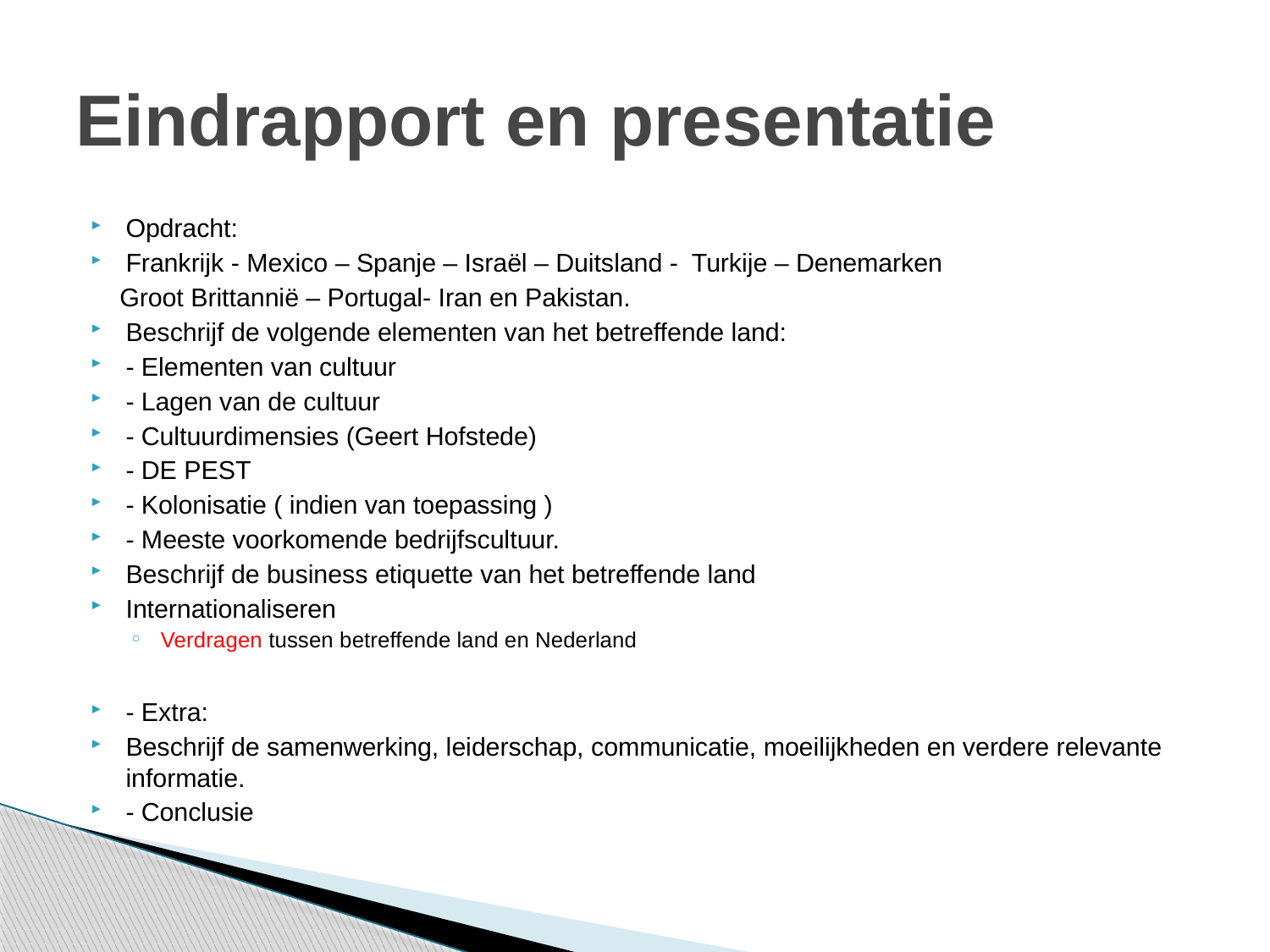

# Eindrapport en presentatie
Opdracht:
Frankrijk - Mexico – Spanje – Israël – Duitsland -  Turkije – Denemarken
    Groot Brittannië – Portugal- Iran en Pakistan.
Beschrijf de volgende elementen van het betreffende land:
- Elementen van cultuur
- Lagen van de cultuur
- Cultuurdimensies (Geert Hofstede)
- DE PEST
- Kolonisatie ( indien van toepassing )
- Meeste voorkomende bedrijfscultuur.
Beschrijf de business etiquette van het betreffende land
Internationaliseren
Verdragen tussen betreffende land en Nederland

- Extra:
Beschrijf de samenwerking, leiderschap, communicatie, moeilijkheden en verdere relevante informatie.
- Conclusie